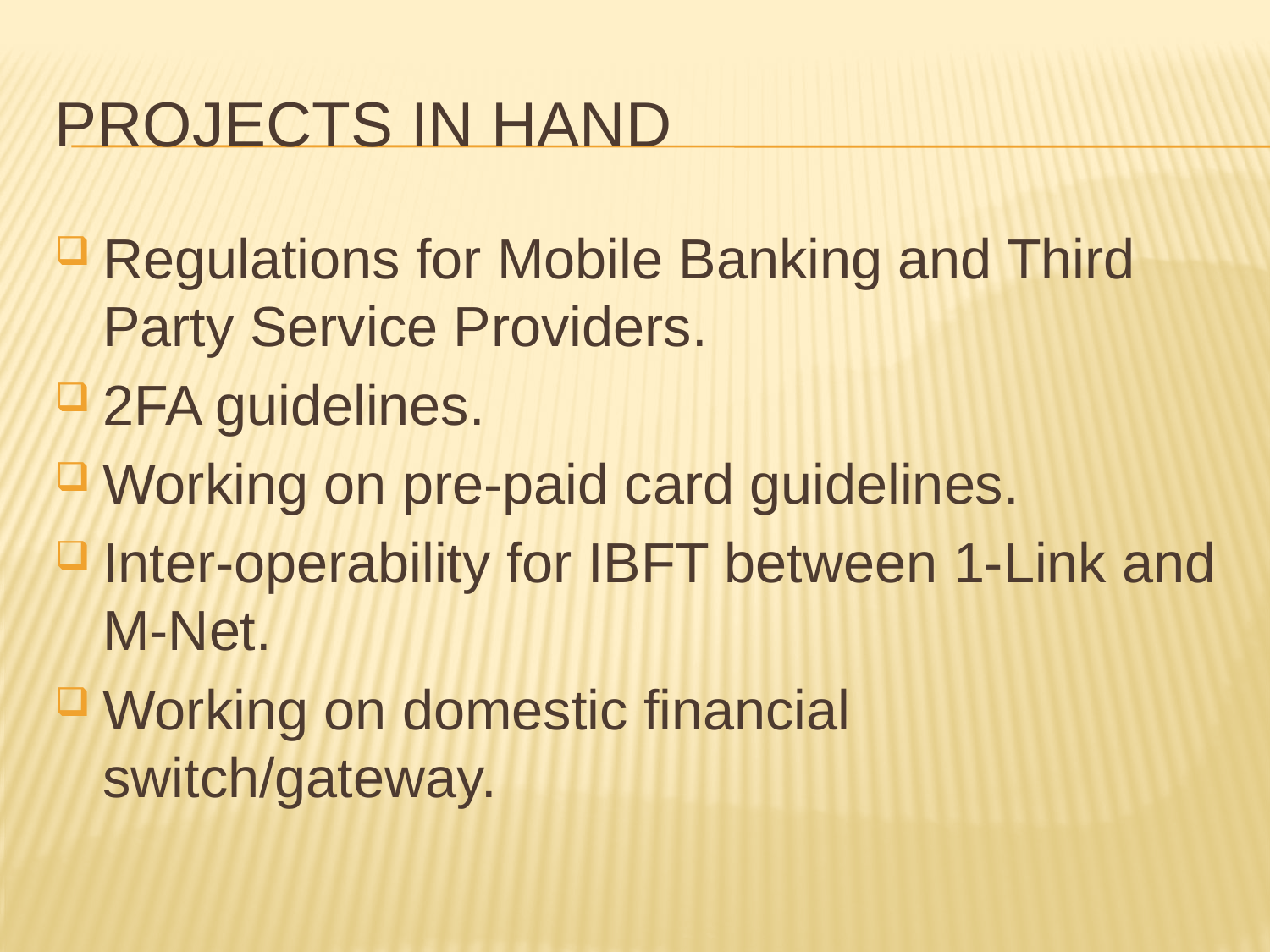

# Projects in hand
Regulations for Mobile Banking and Third Party Service Providers.
2FA guidelines.
Working on pre-paid card guidelines.
Inter-operability for IBFT between 1-Link and M-Net.
Working on domestic financial switch/gateway.